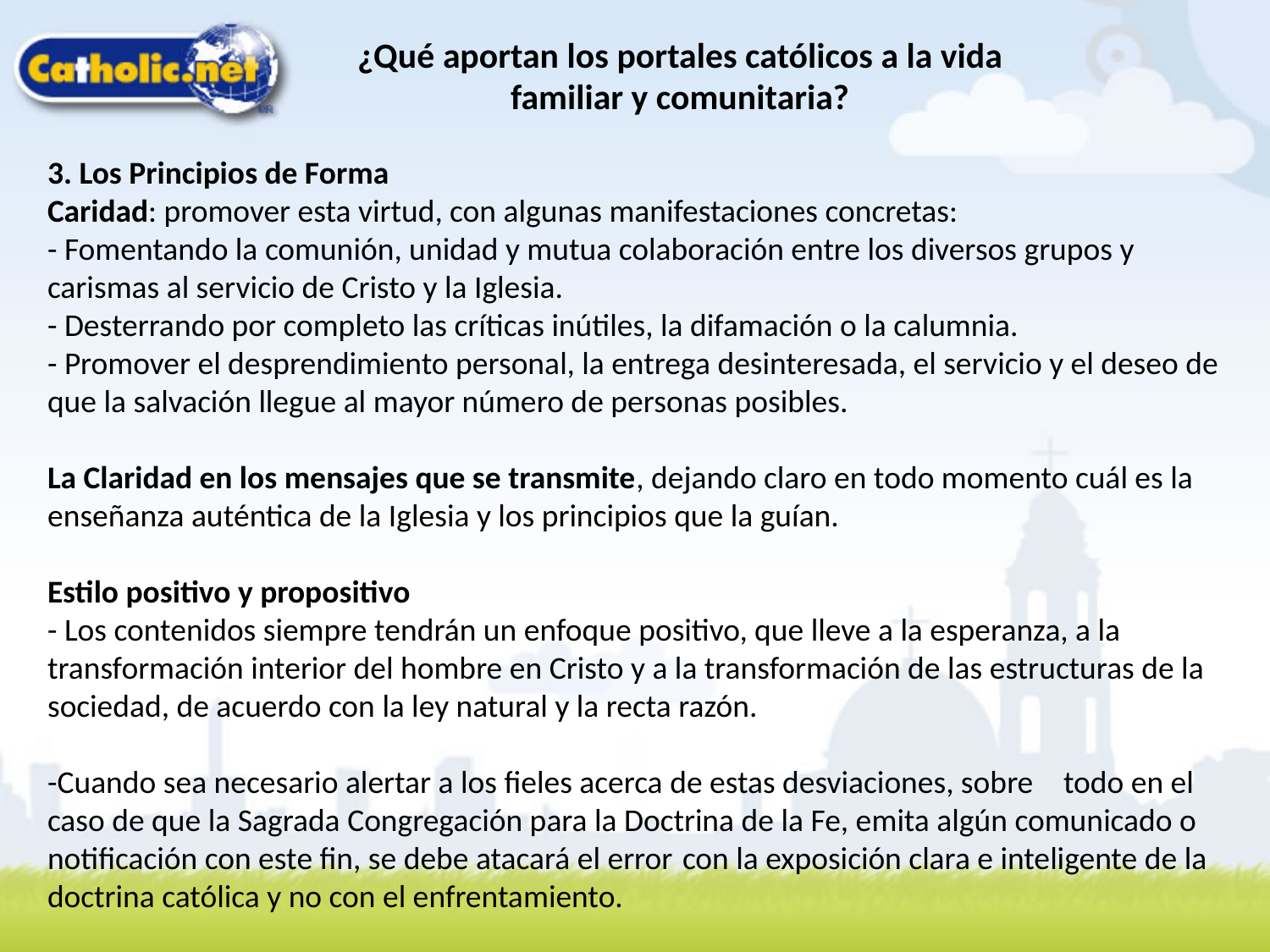

¿Qué aportan los portales católicos a la vida familiar y comunitaria?

3. Los Principios de Forma
Caridad: promover esta virtud, con algunas manifestaciones concretas:
- Fomentando la comunión, unidad y mutua colaboración entre los diversos grupos y carismas al servicio de Cristo y la Iglesia.
- Desterrando por completo las críticas inútiles, la difamación o la calumnia.
- Promover el desprendimiento personal, la entrega desinteresada, el servicio y el deseo de que la salvación llegue al mayor número de personas posibles.
La Claridad en los mensajes que se transmite, dejando claro en todo momento cuál es la enseñanza auténtica de la Iglesia y los principios que la guían.

Estilo positivo y propositivo
- Los contenidos siempre tendrán un enfoque positivo, que lleve a la esperanza, a la transformación interior del hombre en Cristo y a la transformación de las estructuras de la sociedad, de acuerdo con la ley natural y la recta razón.

-Cuando sea necesario alertar a los fieles acerca de estas desviaciones, sobre 	todo en el caso de que la Sagrada Congregación para la Doctrina de la Fe, emita algún comunicado o notificación con este fin, se debe atacará el error 	con la exposición clara e inteligente de la doctrina católica y no con el enfrentamiento.